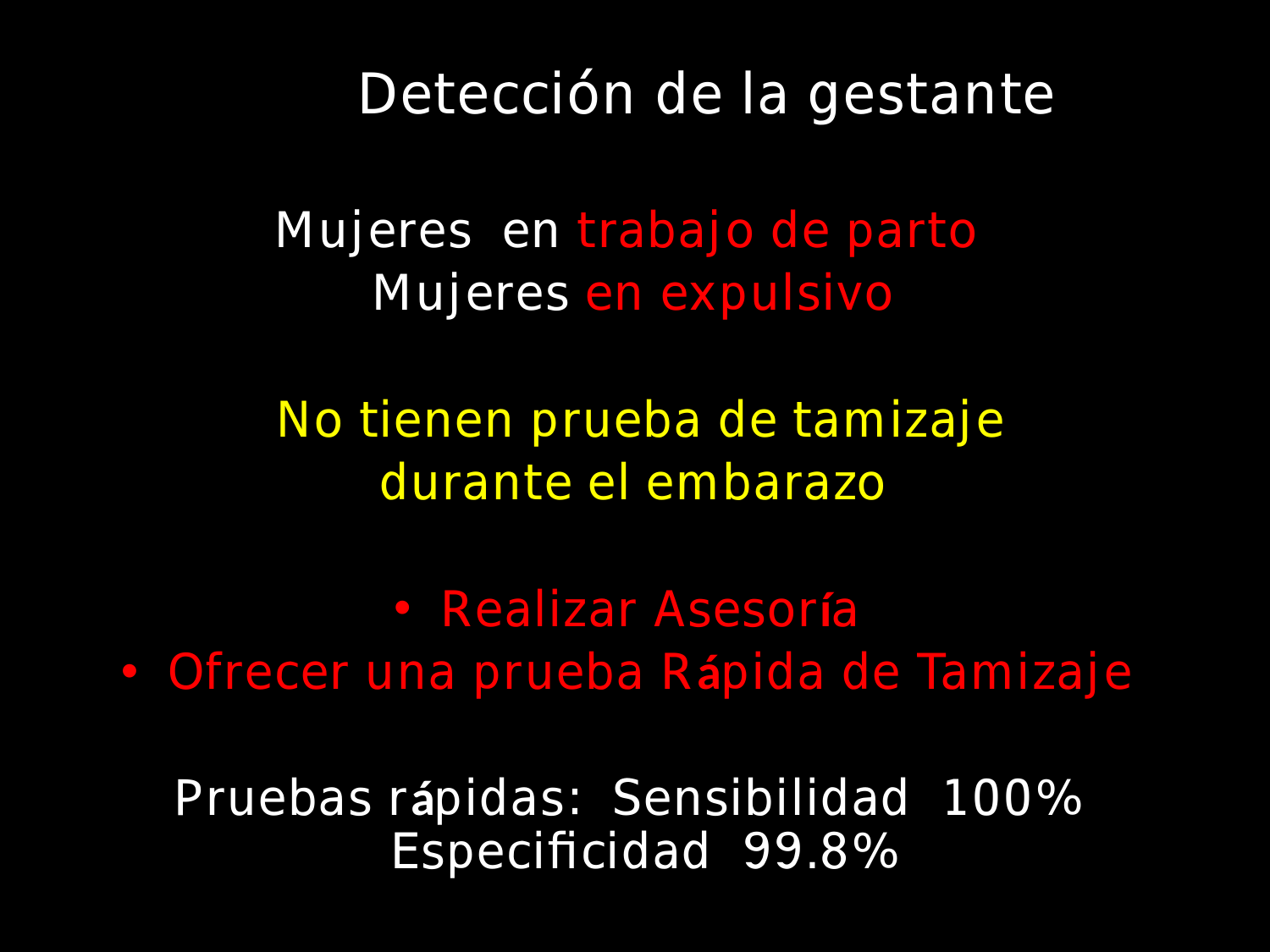

# Detección de la gestante
Mujeres  en trabajo de parto
Mujeres en expulsivo

 No tienen prueba de tamizaje
durante el embarazo

Realizar Asesoría
Ofrecer una prueba Rápida de Tamizaje

Pruebas rápidas:  Sensibilidad  100% Especificidad  99.8%